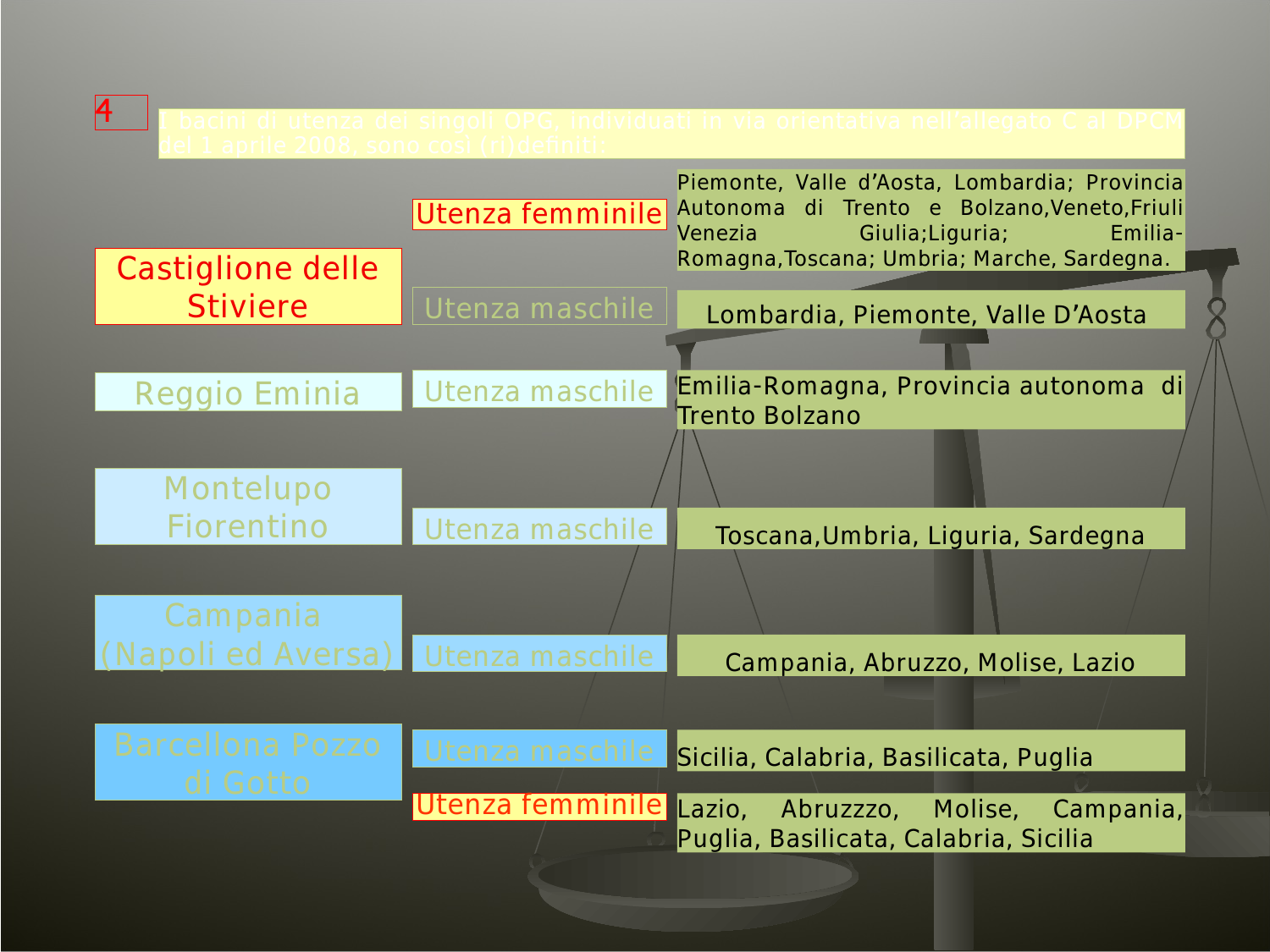

I bacini di utenza dei singoli OPG, individuati in via orientativa nell’allegato C al DPCM del 1 aprile 2008, sono così (ri)definiti:
4
Piemonte, Valle d’Aosta, Lombardia; Provincia Autonoma di Trento e Bolzano,Veneto,Friuli Venezia Giulia;Liguria; Emilia-Romagna,Toscana; Umbria; Marche, Sardegna.
Utenza femminile
Castiglione delle Stiviere
Utenza maschile
Lombardia, Piemonte, Valle D’Aosta
Utenza maschile
Emilia-Romagna, Provincia autonoma  di Trento Bolzano
Reggio Eminia
Montelupo Fiorentino
Utenza maschile
Toscana,Umbria, Liguria, Sardegna
Campania
(Napoli ed Aversa)
Utenza maschile
Campania, Abruzzo, Molise, Lazio
Barcellona Pozzo di Gotto
Utenza maschile
Sicilia, Calabria, Basilicata, Puglia
Utenza femminile
Lazio, Abruzzzo, Molise, Campania, Puglia, Basilicata, Calabria, Sicilia